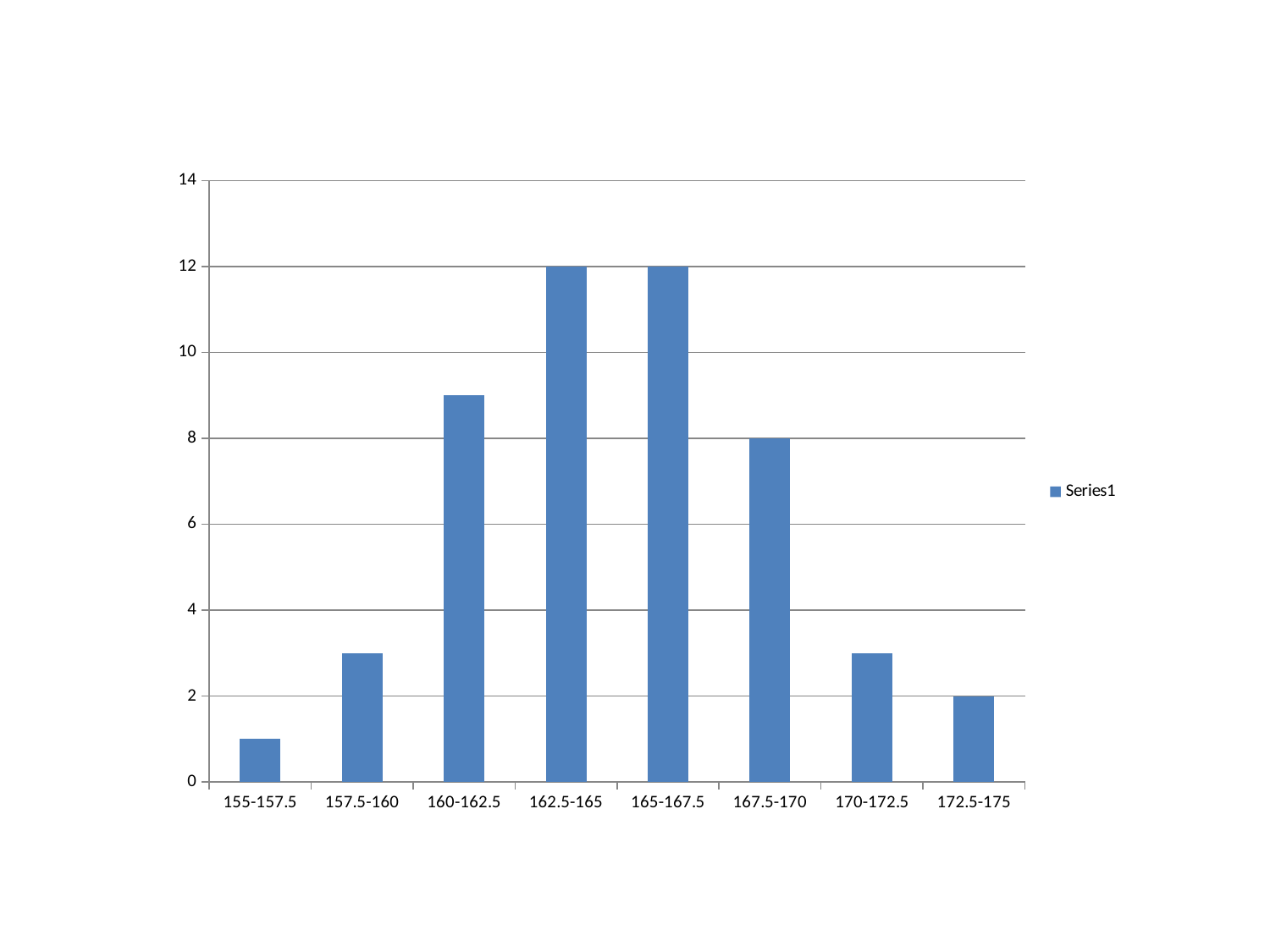

### Chart

| Category |  |
|---|---|
| 155-157.5 | 1.0 |
| 157.5-160 | 3.0 |
| 160-162.5 | 9.0 |
| 162.5-165 | 12.0 |
| 165-167.5 | 12.0 |
| 167.5-170 | 8.0 |
| 170-172.5 | 3.0 |
| 172.5-175 | 2.0 |